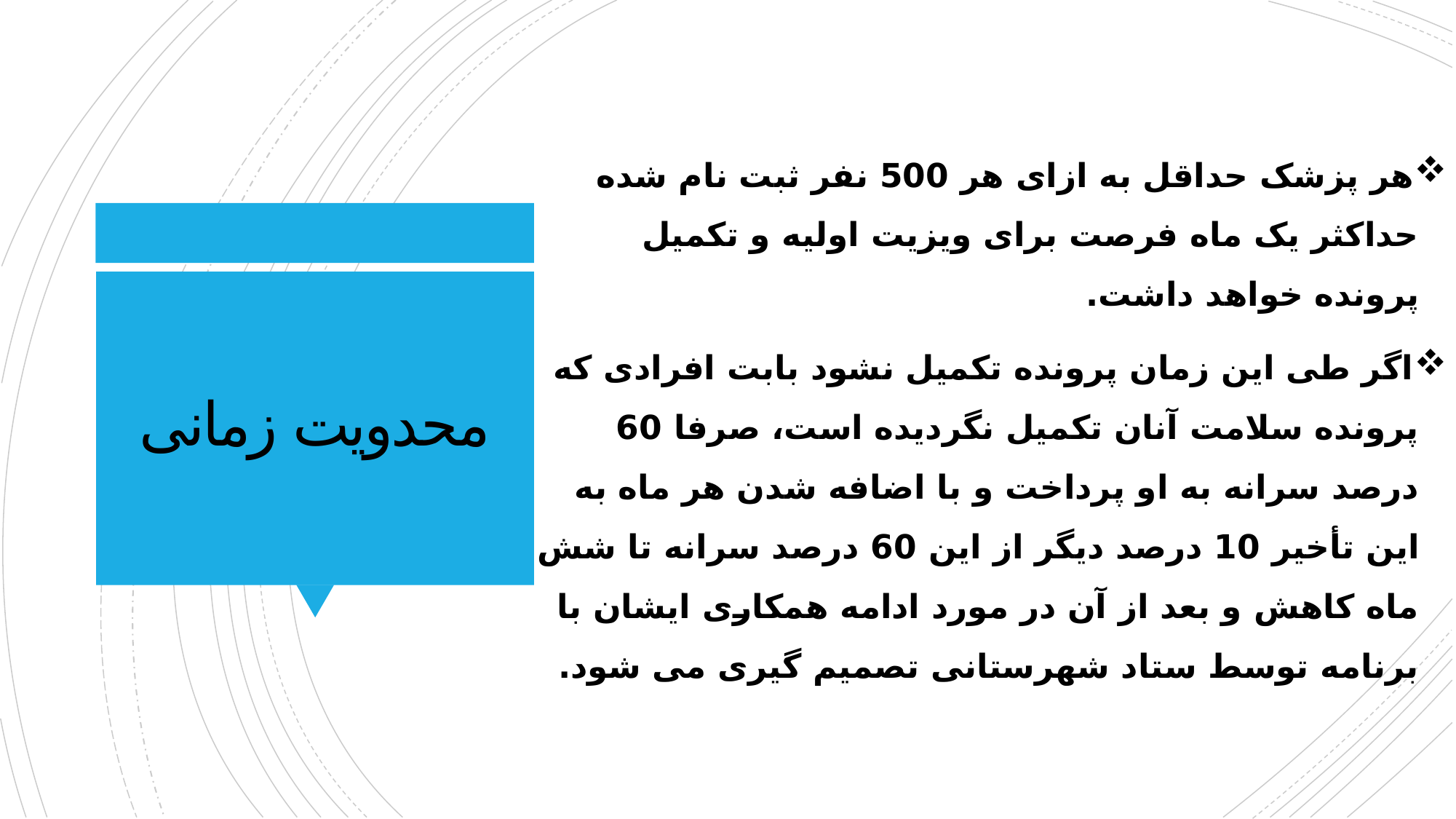

هر پزشک حداقل به ازای هر 500 نفر ثبت نام شده حداکثر یک ماه فرصت برای ویزیت اولیه و تکمیل پرونده خواهد داشت.
اگر طی این زمان پرونده تکمیل نشود بابت افرادی که پرونده سلامت آنان تکمیل نگردیده است، صرفا 60 درصد سرانه به او پرداخت و با اضافه شدن هر ماه به این تأخیر 10 درصد دیگر از این 60 درصد سرانه تا شش ماه کاهش و بعد از آن در مورد ادامه همکاری ایشان با برنامه توسط ستاد شهرستانی تصمیم گیری می شود.
# محدویت زمانی